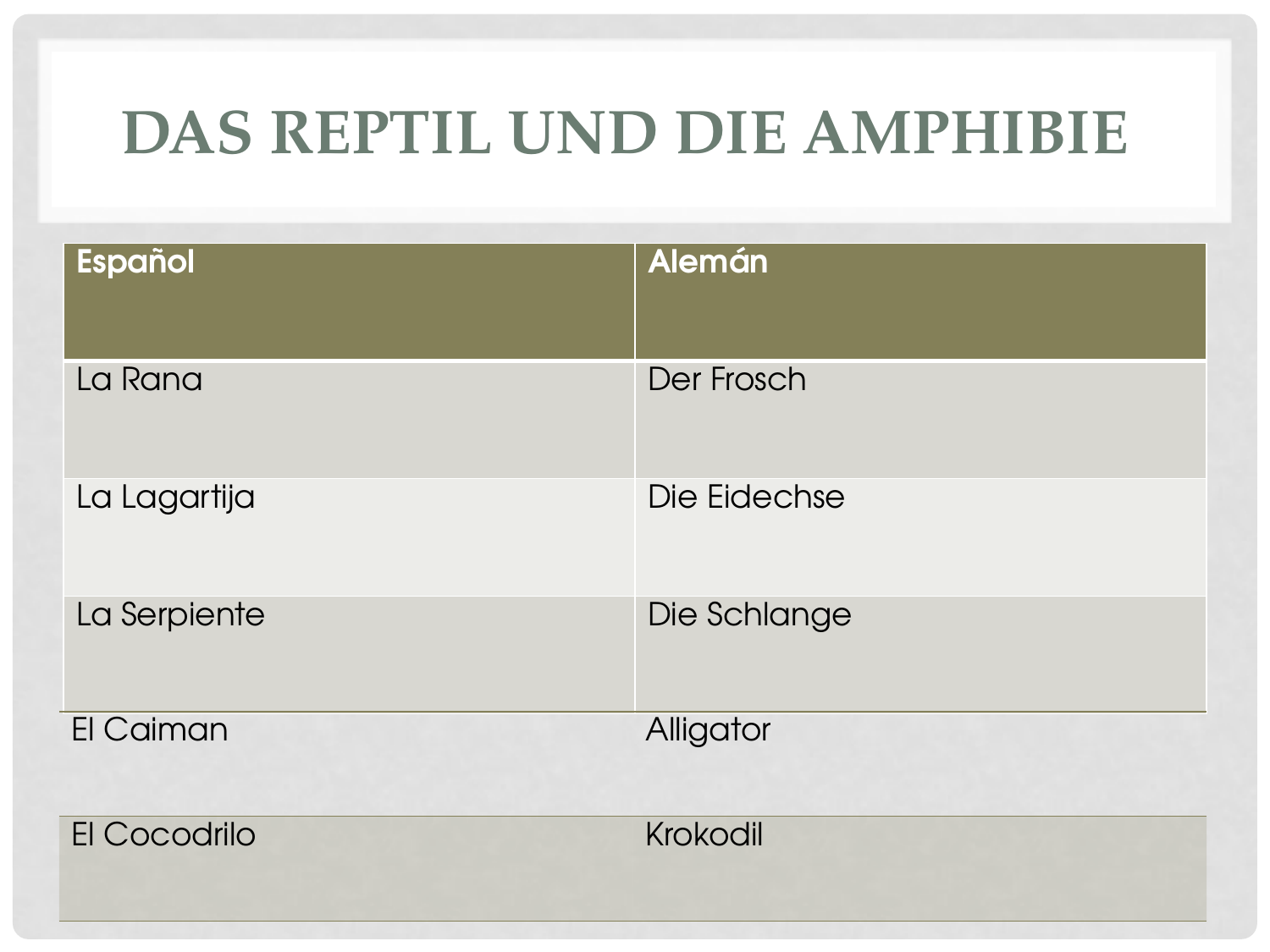

# das Reptil und die Amphibie
| Español | Alemán |
| --- | --- |
| La Rana | Der Frosch |
| La Lagartija | Die Eidechse |
| La Serpiente | Die Schlange |

| El Caiman | Alligator |
| --- | --- |
| El Cocodrilo | Krokodil |